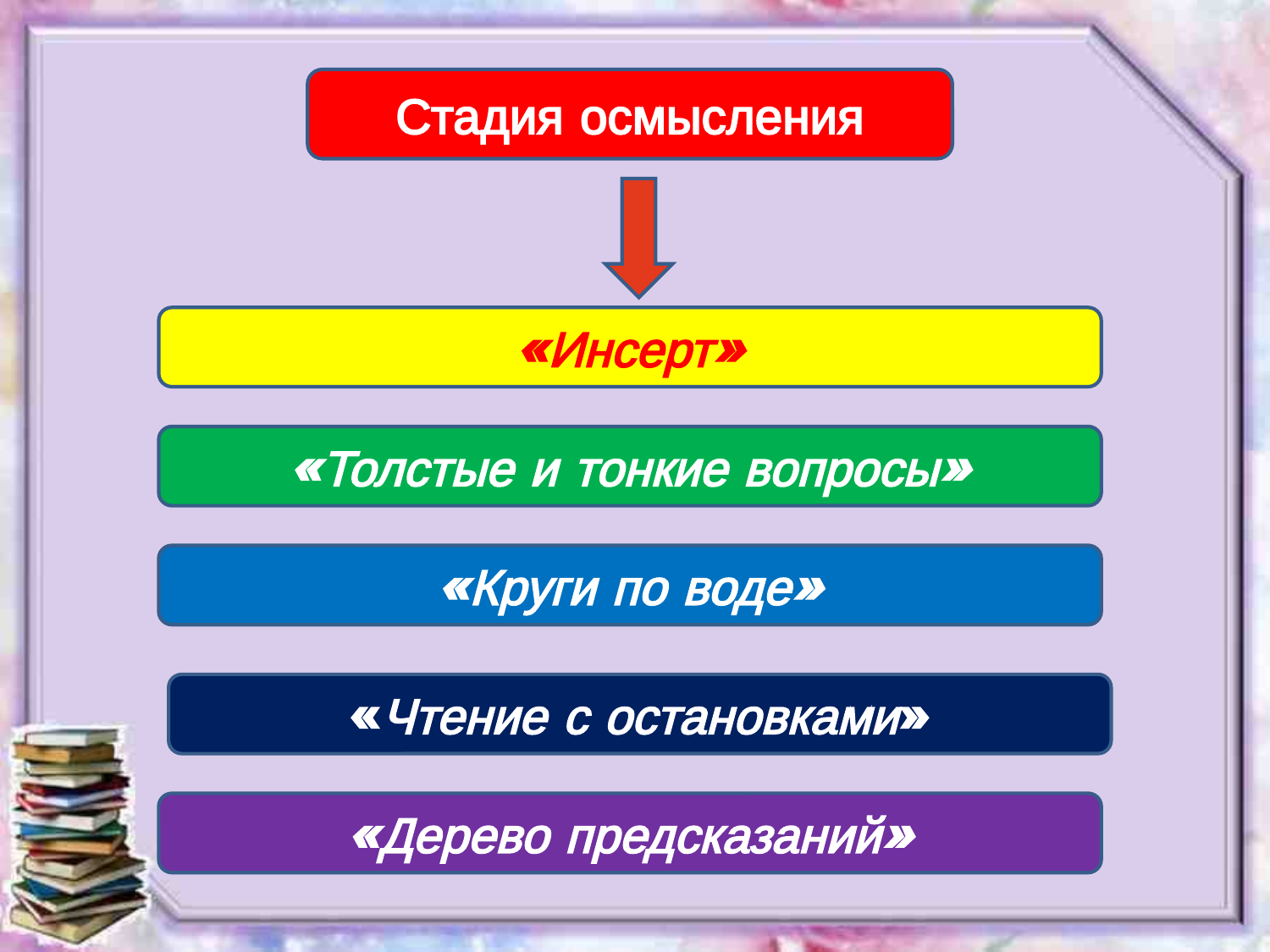

Стадия осмысления

«Инсерт»
«Толстые и тонкие вопросы»
«Круги по воде»
«Чтение с остановками»
«Дерево предсказаний»